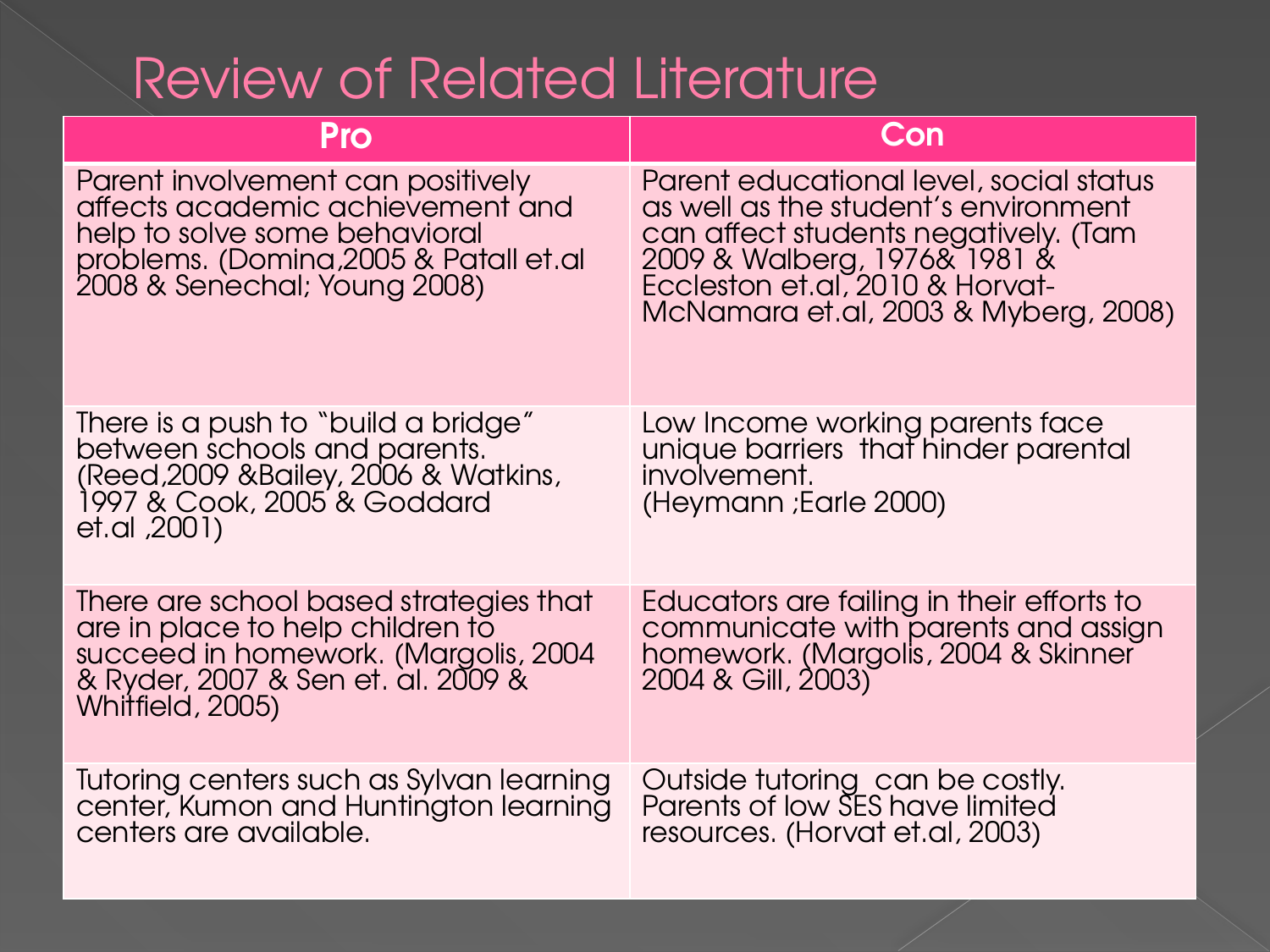

# Review of Related Literature
| Pro | Con |
| --- | --- |
| Parent involvement can positively affects academic achievement and help to solve some behavioral problems. (Domina,2005 & Patall et.al 2008 & Senechal; Young 2008) | Parent educational level, social status as well as the student’s environment can affect students negatively. (Tam 2009 & Walberg, 1976& 1981 & Eccleston et.al, 2010 & Horvat-McNamara et.al, 2003 & Myberg, 2008) |
| There is a push to “build a bridge” between schools and parents. (Reed,2009 &Bailey, 2006 & Watkins, 1997 & Cook, 2005 & Goddard et.al ,2001) | Low Income working parents face unique barriers that hinder parental involvement. (Heymann ;Earle 2000) |
| There are school based strategies that are in place to help children to succeed in homework. (Margolis, 2004 & Ryder, 2007 & Sen et. al. 2009 & Whitfield, 2005) | Educators are failing in their efforts to communicate with parents and assign homework. (Margolis, 2004 & Skinner 2004 & Gill, 2003) |
| Tutoring centers such as Sylvan learning center, Kumon and Huntington learning centers are available. | Outside tutoring can be costly. Parents of low SES have limited resources. (Horvat et.al, 2003) |